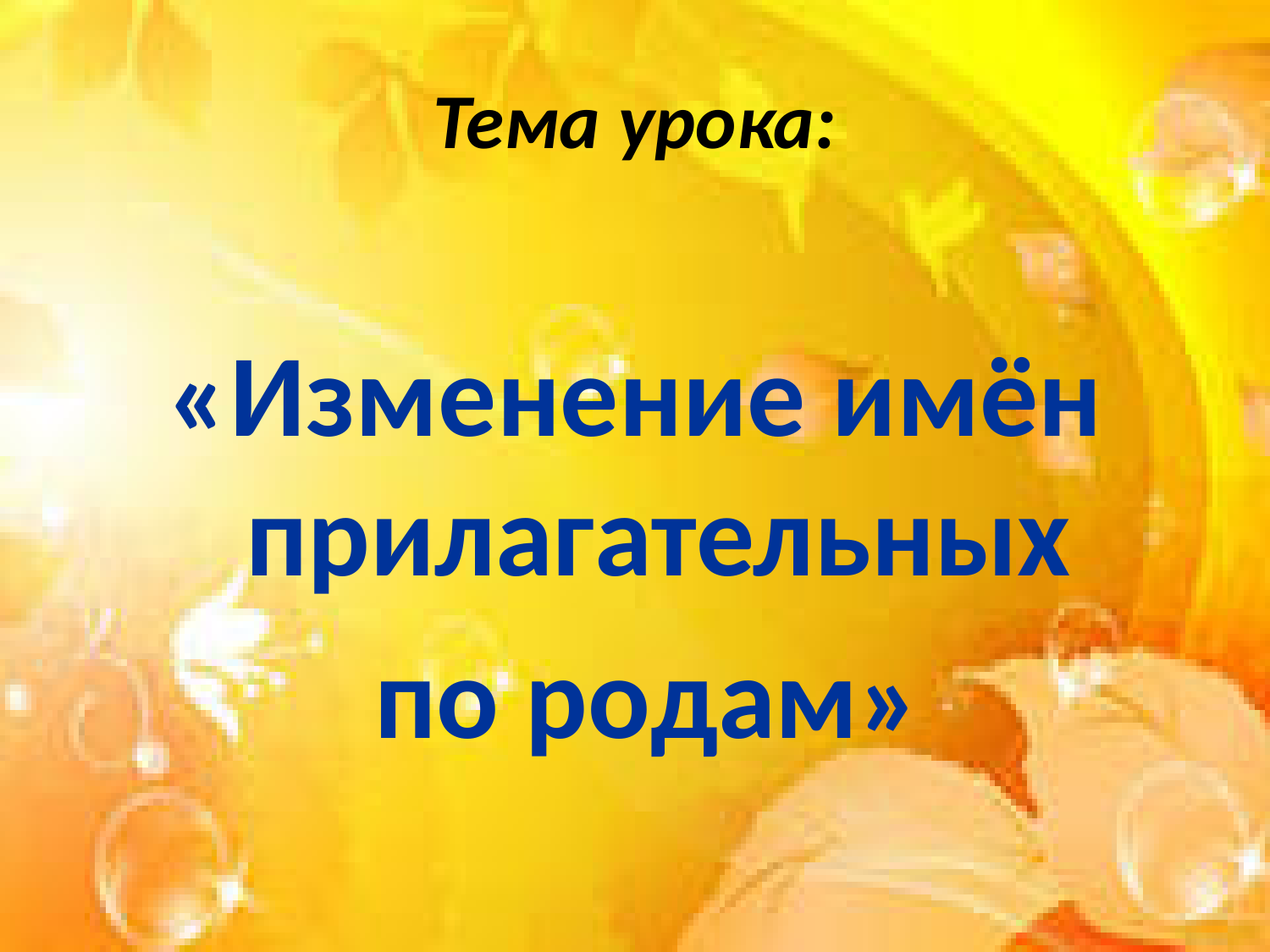

# Тема урока:

«Изменение имён прилагательных
 по родам»